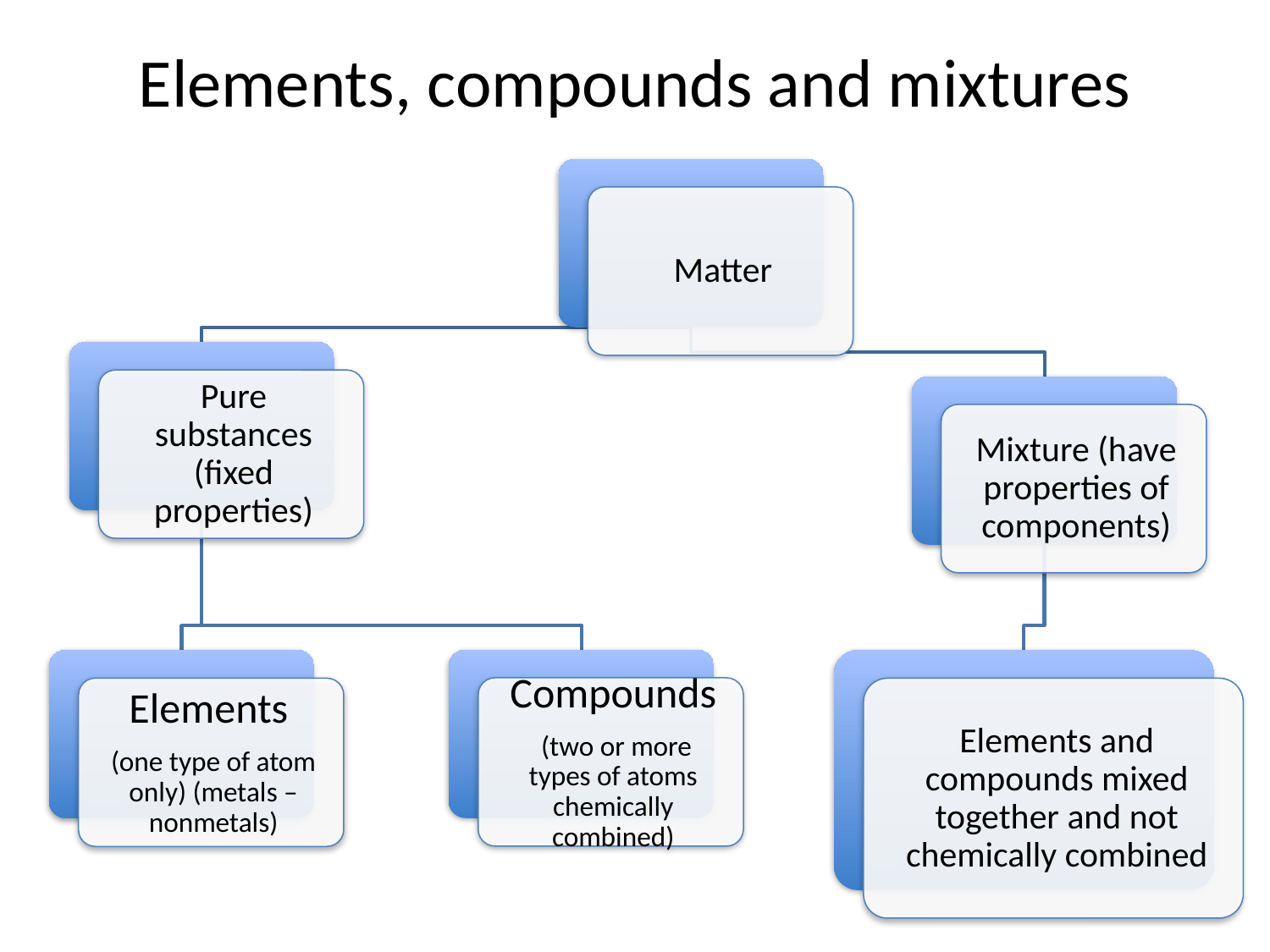

# Elements, compounds and mixtures
Matter
Pure substances (fixed properties)
Elements
(one type of atom only) (metals – nonmetals)
Compounds
 (two or more types of atoms chemically combined)
Mixture (have properties of components)
Elements and compounds mixed together and not chemically combined